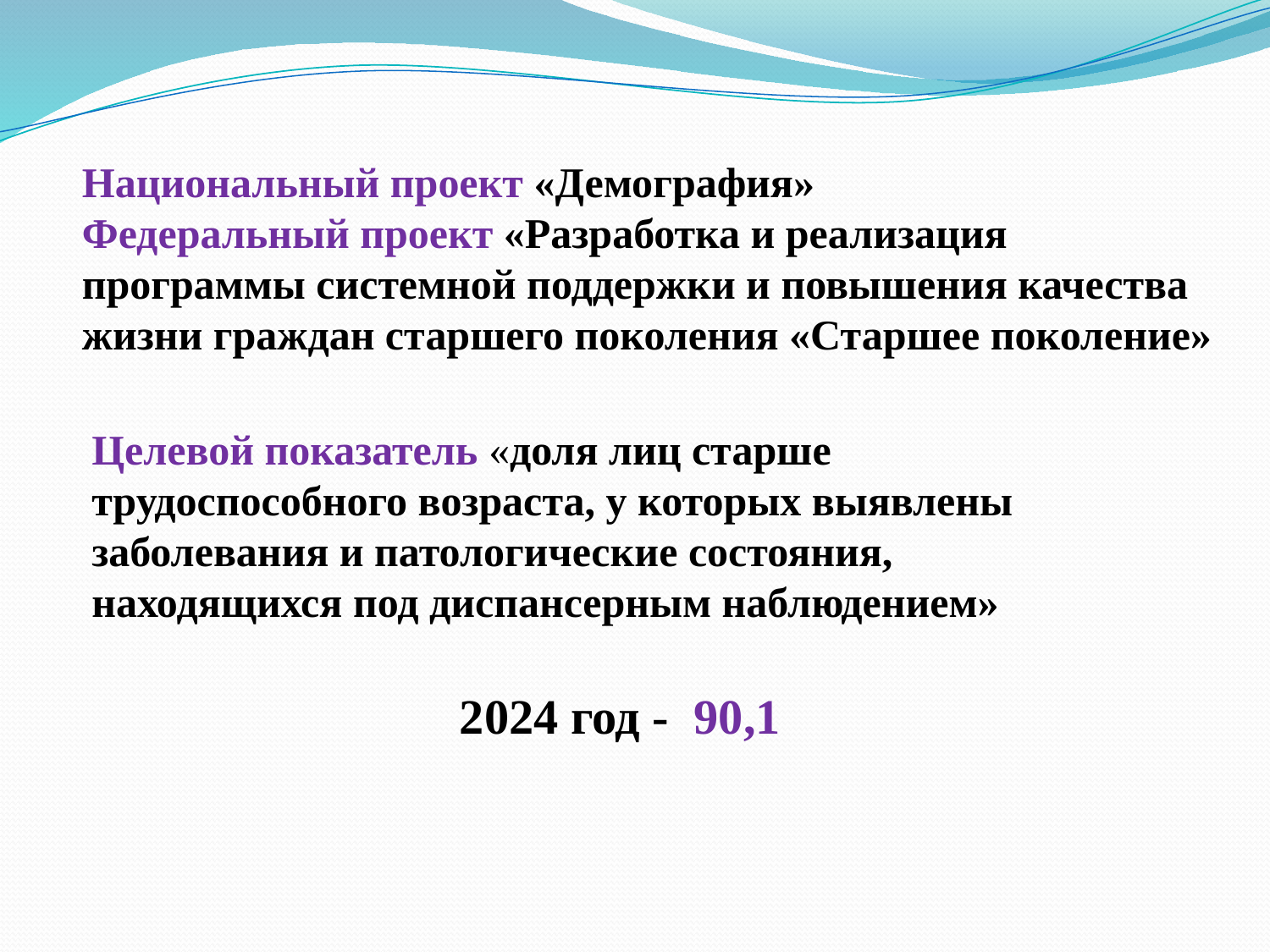

Национальный проект «Демография»
Федеральный проект «Разработка и реализация программы системной поддержки и повышения качества жизни граждан старшего поколения «Старшее поколение»
Целевой показатель «доля лиц старше трудоспособного возраста, у которых выявлены заболевания и патологические состояния, находящихся под диспансерным наблюдением»

2024 год -  90,1